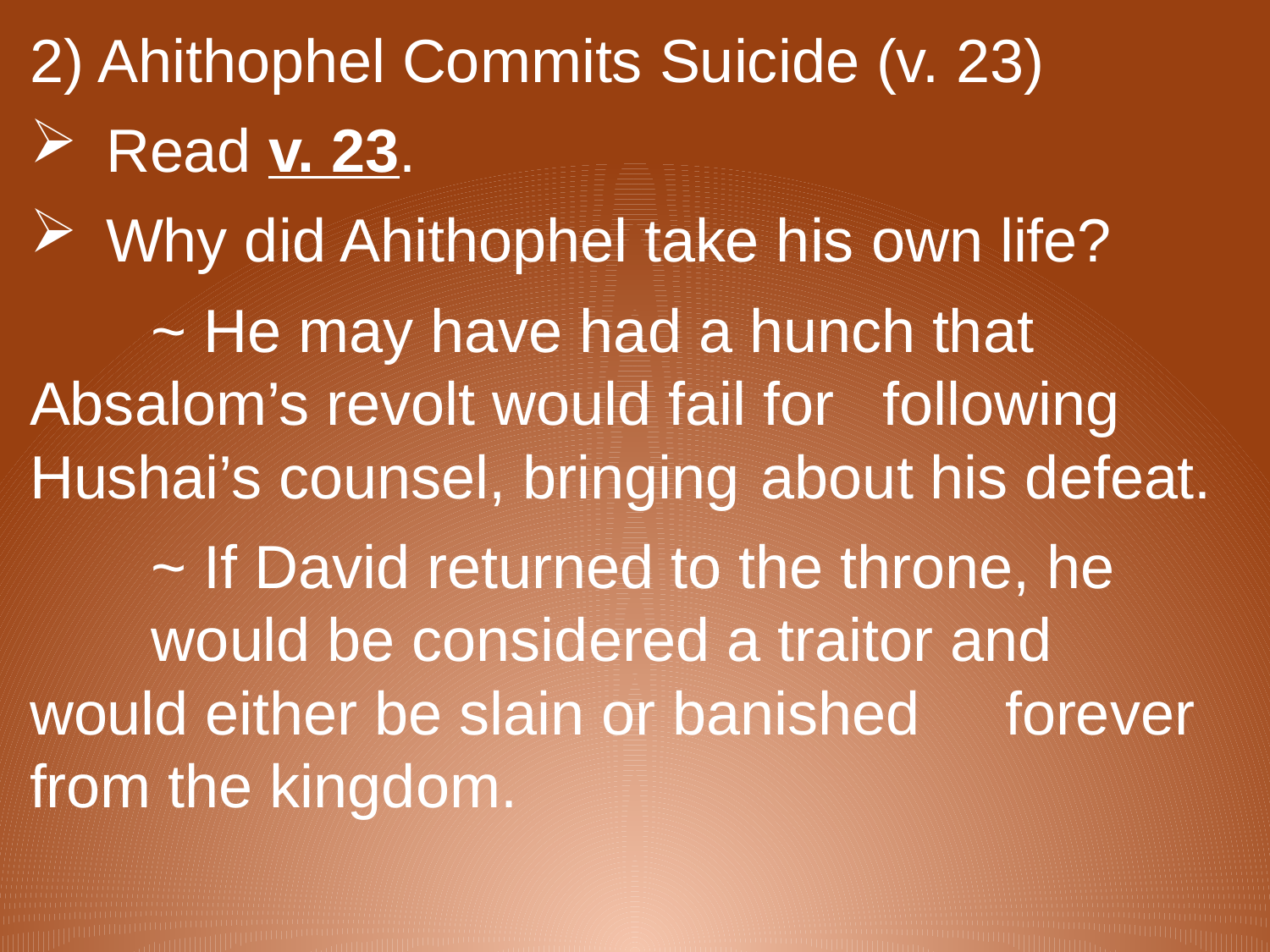

2) Ahithophel Commits Suicide (v. 23)
Read v. 23.
Why did Ahithophel take his own life?
		~ He may have had a hunch that 						Absalom’s revolt would fail for 							following Hushai’s counsel, bringing 					about his defeat.
		~ If David returned to the throne, he 						would be considered a traitor and 						would either be slain or banished 						forever from the kingdom.